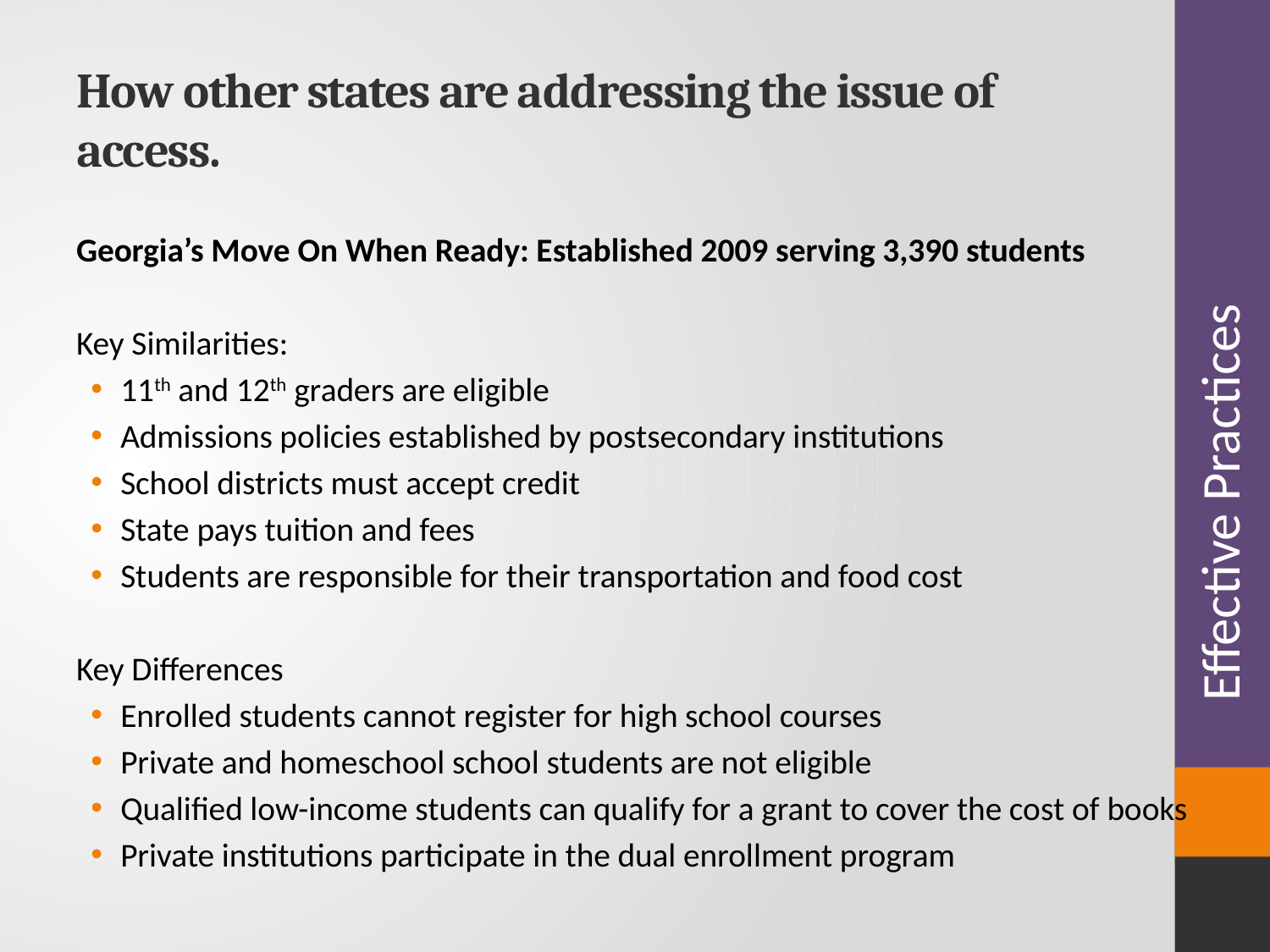

# How other states are addressing the issue of access.
Georgia’s Move On When Ready: Established 2009 serving 3,390 students

Key Similarities:
11th and 12th graders are eligible
Admissions policies established by postsecondary institutions
School districts must accept credit
State pays tuition and fees
Students are responsible for their transportation and food cost

Key Differences
Enrolled students cannot register for high school courses
Private and homeschool school students are not eligible
Qualified low-income students can qualify for a grant to cover the cost of books
Private institutions participate in the dual enrollment program

Effective Practices